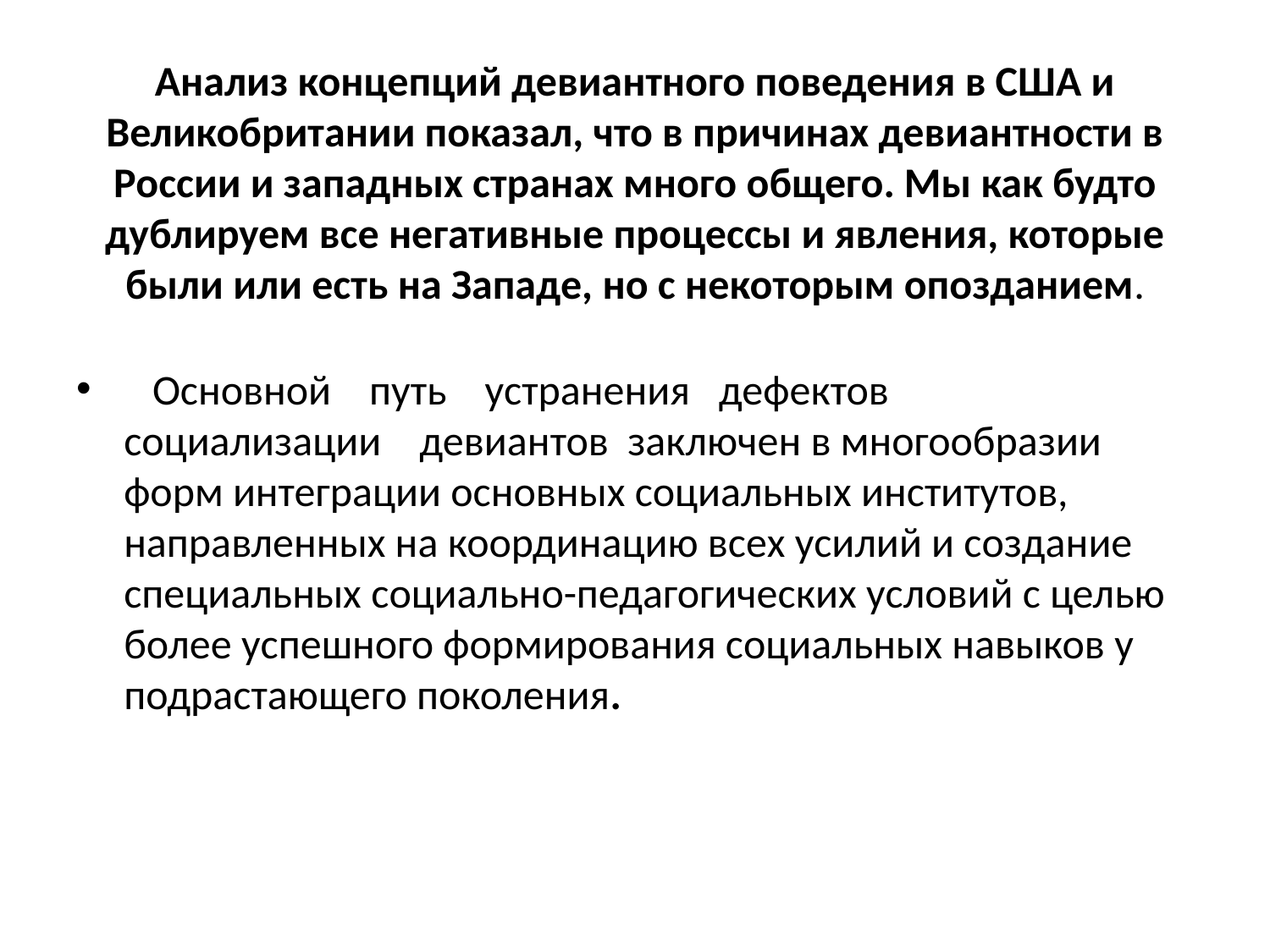

# Анализ концепций девиантного поведения в США и Великобритании показал, что в причинах девиантности в России и западных странах много общего. Мы как будто дублируем все негативные процессы и явления, которые были или есть на Западе, но с некоторым опозданием.
   Основной    путь    устранения   дефектов  социализации    девиантов  заключен в многообразии форм интеграции основных социальных институтов, направленных на координацию всех усилий и создание специальных социально-педагогических условий с целью более успешного формирования социальных навыков у подрастающего поколения.